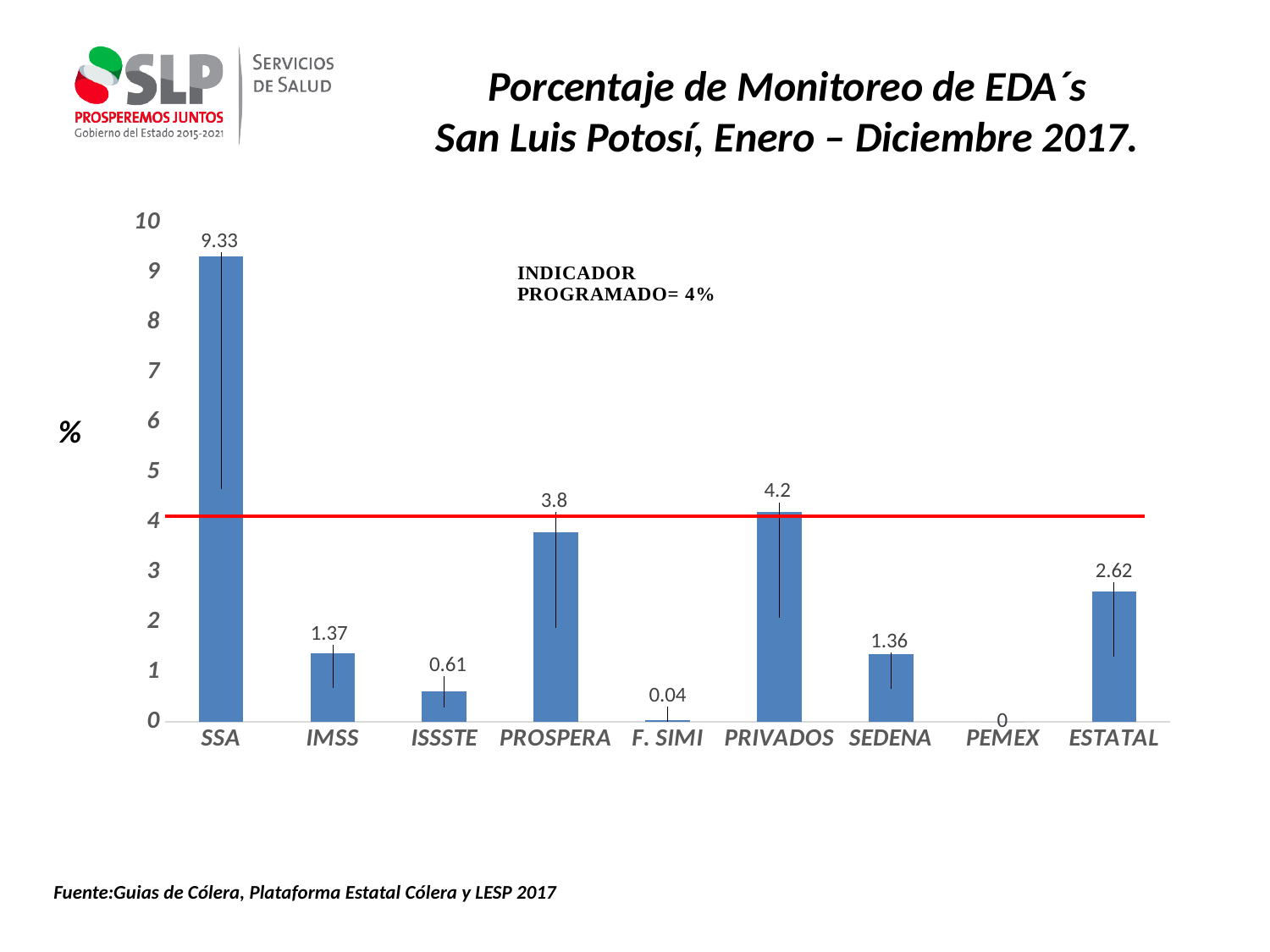

Porcentaje de Monitoreo de EDA´s
San Luis Potosí, Enero – Diciembre 2017.

### Chart

| Category | Serie 1 | Serie 2 | Serie 3 |
|---|---|---|---|
| SSA | 9.33 | None | None |
| IMSS | 1.37 | None | None |
| ISSSTE | 0.61 | None | None |
| PROSPERA | 3.8 | None | None |
| F. SIMI | 0.04 | None | None |
| PRIVADOS | 4.2 | None | None |
| SEDENA | 1.36 | None | None |
| PEMEX | 0.0 | None | None |
| ESTATAL | 2.62 | None | None |
%
Fuente:Guias de Cólera, Plataforma Estatal Cólera y LESP 2017